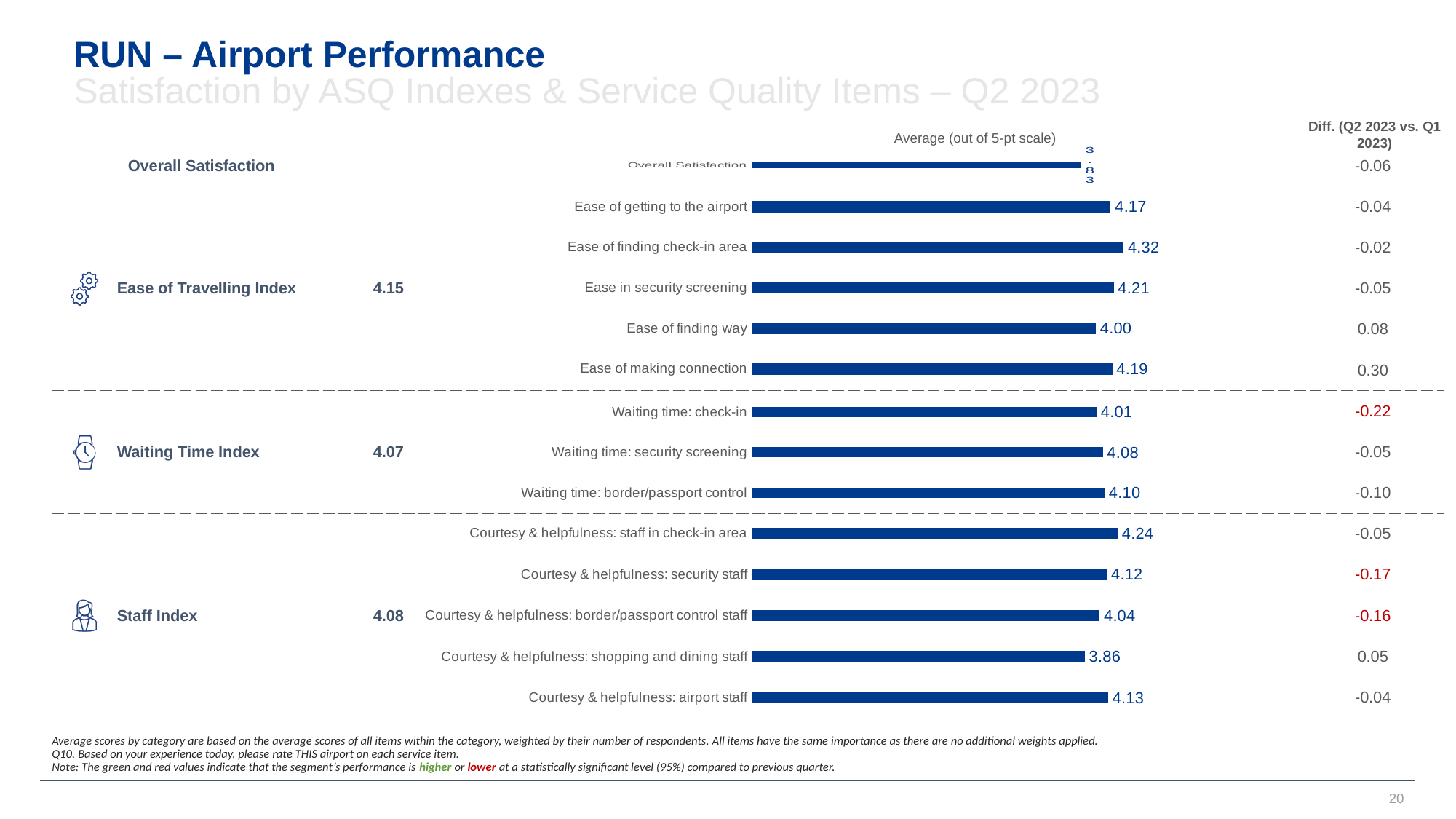

# RUN – Airport Performance Satisfaction by ASQ Indexes & Service Quality Items – Q2 2023
Diff. (Q2 2023 vs. Q1 2023)
Average (out of 5-pt scale)
|  | Overall Satisfaction |  |  | -0.06 |
| --- | --- | --- | --- | --- |
|  | Ease of Travelling Index | 4.15 |  | -0.04 |
|  |  |  |  | -0.02 |
|  |  |  |  | -0.05 |
|  |  |  |  | 0.08 |
|  |  |  |  | 0.30 |
|  | Waiting Time Index | 4.07 |  | -0.22 |
|  |  |  |  | -0.05 |
|  |  |  |  | -0.10 |
|  | Staff Index | 4.08 |  | -0.05 |
|  |  |  |  | -0.17 |
|  |  |  |  | -0.16 |
|  |  |  |  | 0.05 |
|  |  |  |  | -0.04 |

### Chart

| Category | Series 1 |
|---|---|
| Overall Satisfaction | 3.83081753 |

### Chart

| Category | Series 1 |
|---|---|
| Ease of getting to the airport | 4.17115795 |
| Ease of finding check-in area | 4.32014693 |
| Ease in security screening | 4.20696772 |
| Ease of finding way | 3.99906156 |
| Ease of making connection | 4.18916623 |

### Chart

| Category | Series 1 |
|---|---|
| Waiting time: check-in | 4.00710688 |
| Waiting time: security screening | 4.0802969 |
| Waiting time: border/passport control | 4.10001506 |

### Chart

| Category | Series 1 |
|---|---|
| Courtesy & helpfulness: staff in check-in area | 4.24499193 |
| Courtesy & helpfulness: security staff | 4.11914997 |
| Courtesy & helpfulness: border/passport control staff | 4.03663645 |
| Courtesy & helpfulness: shopping and dining staff | 3.86351668 |
| Courtesy & helpfulness: airport staff | 4.13459122 |
Average scores by category are based on the average scores of all items within the category, weighted by their number of respondents. All items have the same importance as there are no additional weights applied.
Q10. Based on your experience today, please rate THIS airport on each service item.
Note: The green and red values indicate that the segment’s performance is higher or lower at a statistically significant level (95%) compared to previous quarter.
20